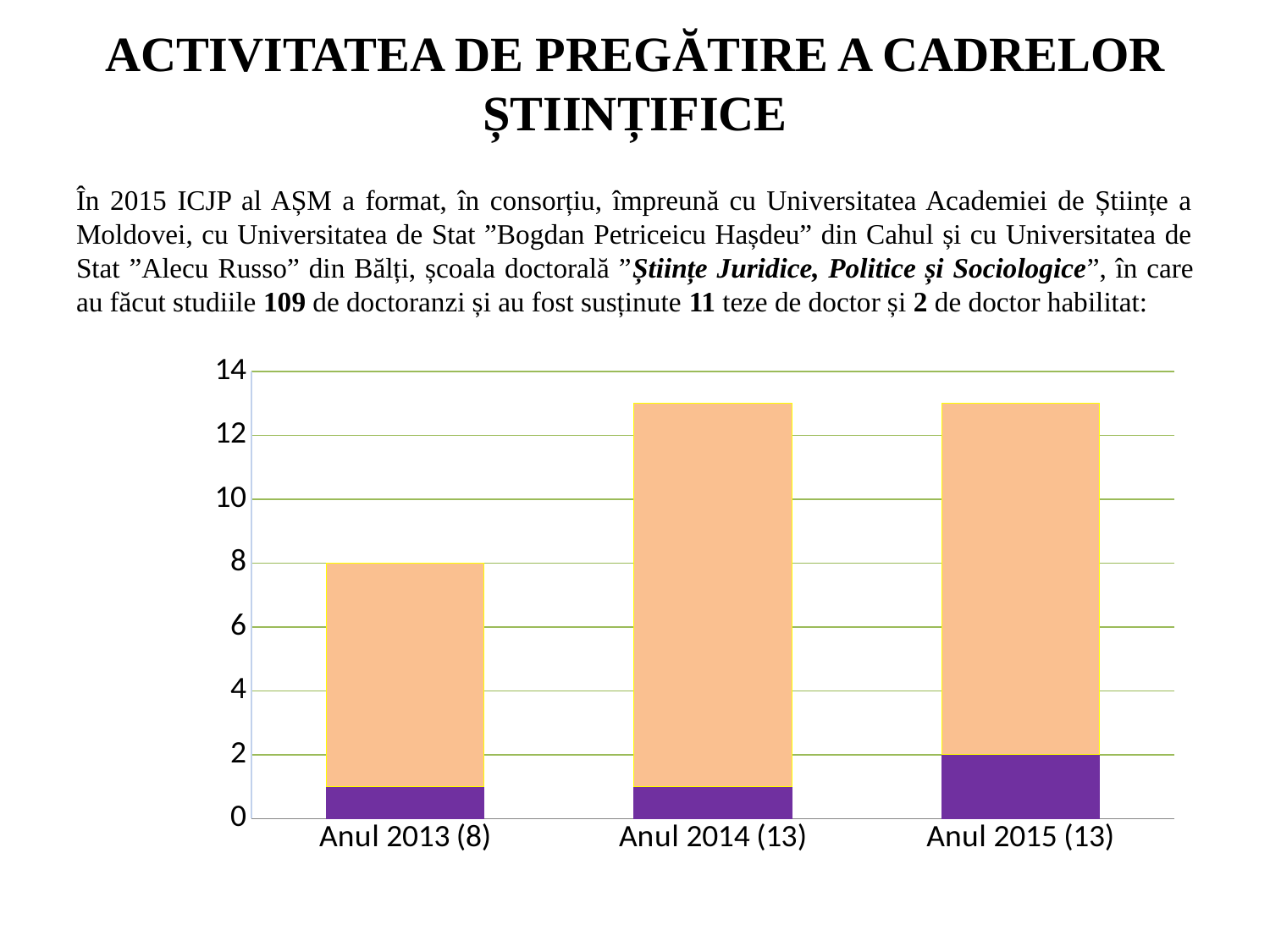

# ACTIVITATEA DE PREGĂTIRE A CADRELOR ȘTIINȚIFICE
În 2015 ICJP al AȘM a format, în consorțiu, împreună cu Universitatea Academiei de Științe a Moldovei, cu Universitatea de Stat ”Bogdan Petriceicu Hașdeu” din Cahul și cu Universitatea de Stat ”Alecu Russo” din Bălți, școala doctorală ”Științe Juridice, Politice și Sociologice”, în care au făcut studiile 109 de doctoranzi și au fost susținute 11 teze de doctor și 2 de doctor habilitat:

### Chart

| Category | Teze de doctor habilitat  | Teze de doctor  |
|---|---|---|
| Anul 2013 (8) | 1.0 | 7.0 |
| Anul 2014 (13) | 1.0 | 12.0 |
| Anul 2015 (13) | 2.0 | 11.0 |